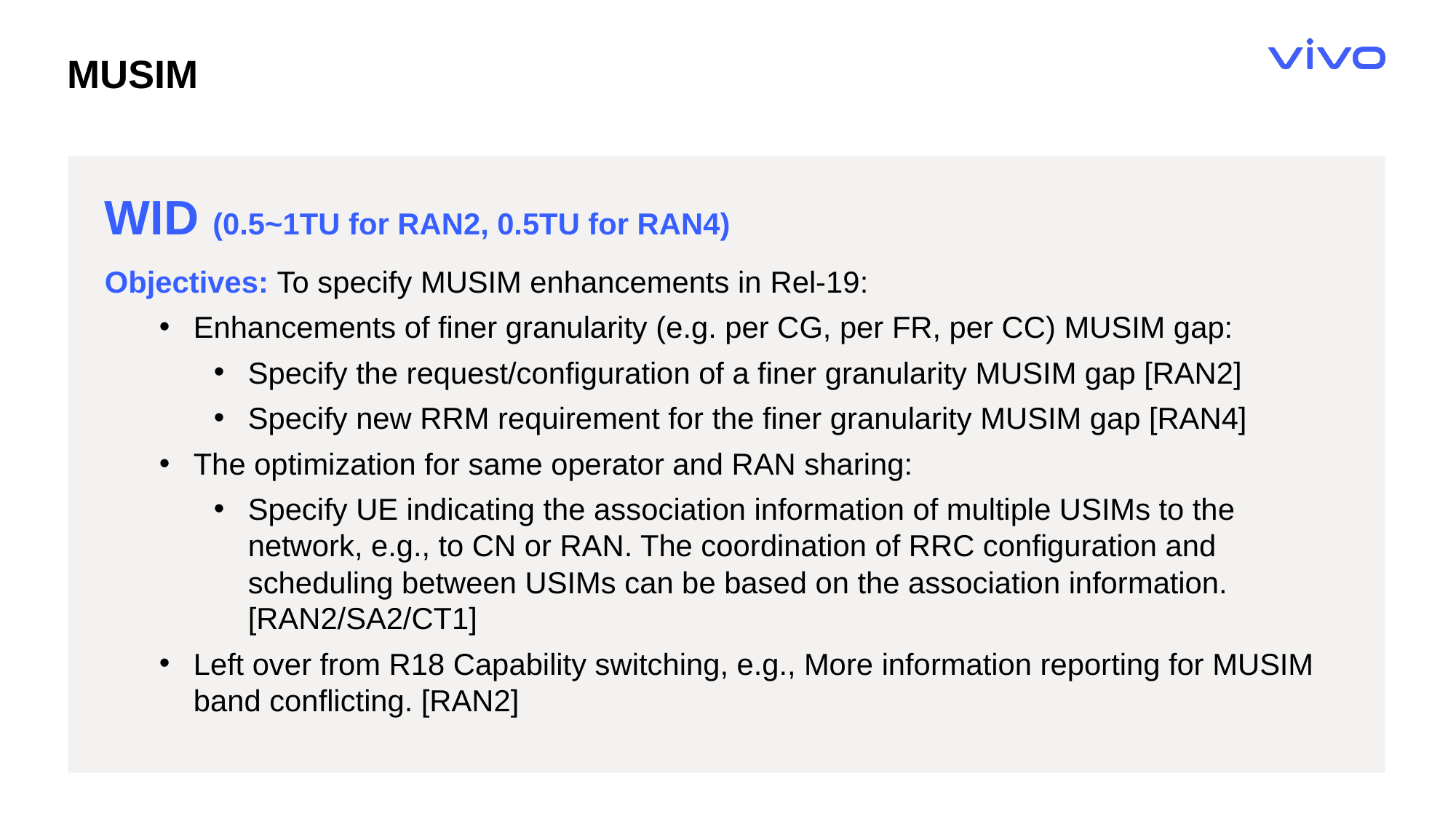

MUSIM
WID (0.5~1TU for RAN2, 0.5TU for RAN4)
Objectives: To specify MUSIM enhancements in Rel-19:
Enhancements of finer granularity (e.g. per CG, per FR, per CC) MUSIM gap:
Specify the request/configuration of a finer granularity MUSIM gap [RAN2]
Specify new RRM requirement for the finer granularity MUSIM gap [RAN4]
The optimization for same operator and RAN sharing:
Specify UE indicating the association information of multiple USIMs to the network, e.g., to CN or RAN. The coordination of RRC configuration and scheduling between USIMs can be based on the association information. [RAN2/SA2/CT1]
Left over from R18 Capability switching, e.g., More information reporting for MUSIM band conflicting. [RAN2]